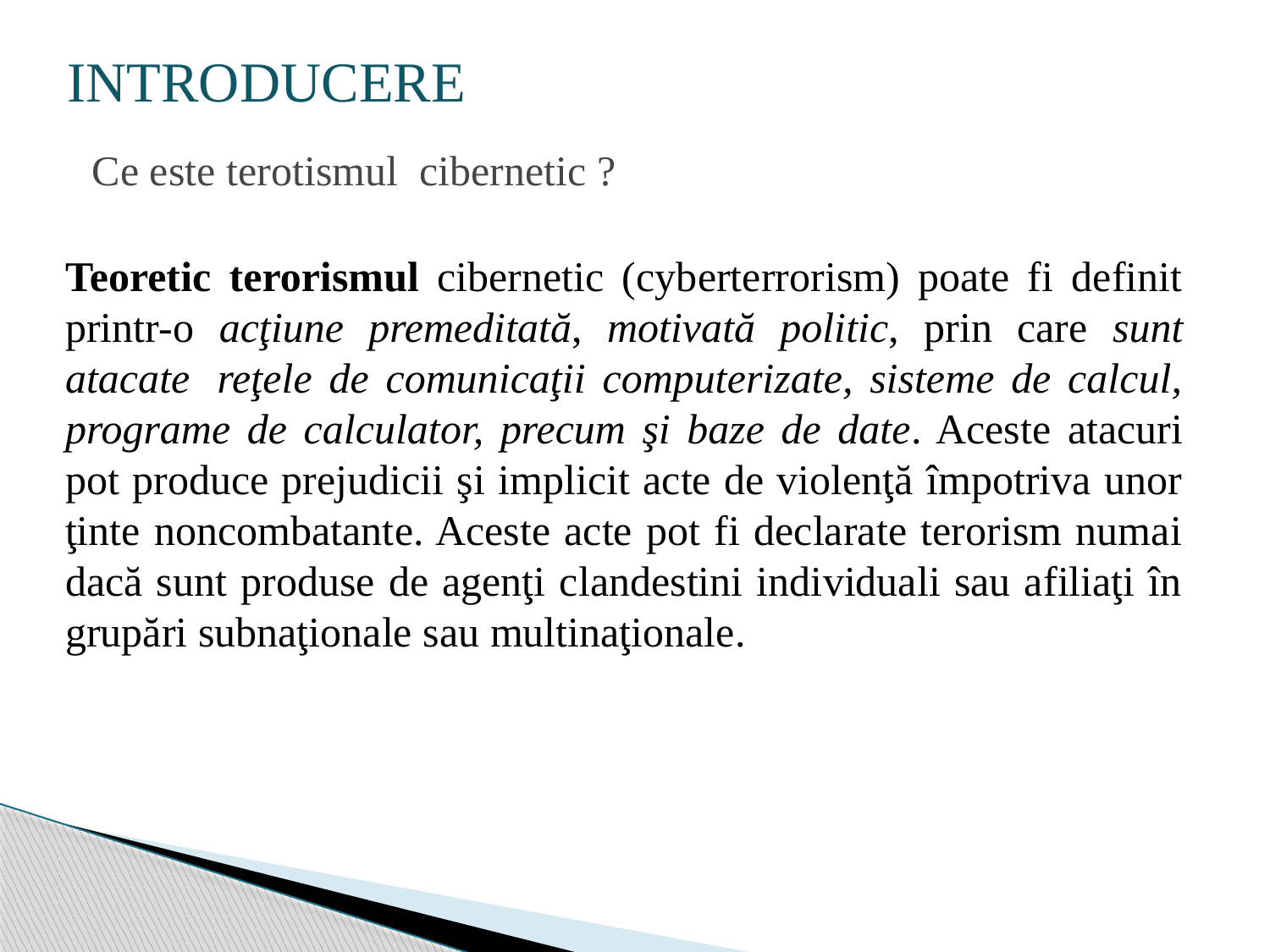

INTRODUCERE

Ce este terotismul  cibernetic ?
Teoretic terorismul cibernetic (cyberterrorism) poate fi definit printr-o acţiune premeditată, motivată politic, prin care sunt atacate  reţele de comunicaţii computerizate, sisteme de calcul, programe de calculator, precum şi baze de date. Aceste atacuri pot produce prejudicii şi implicit acte de violenţă împotriva unor ţinte noncombatante. Aceste acte pot fi declarate terorism numai dacă sunt produse de agenţi clandestini individuali sau afiliaţi în grupări subnaţionale sau multinaţionale.